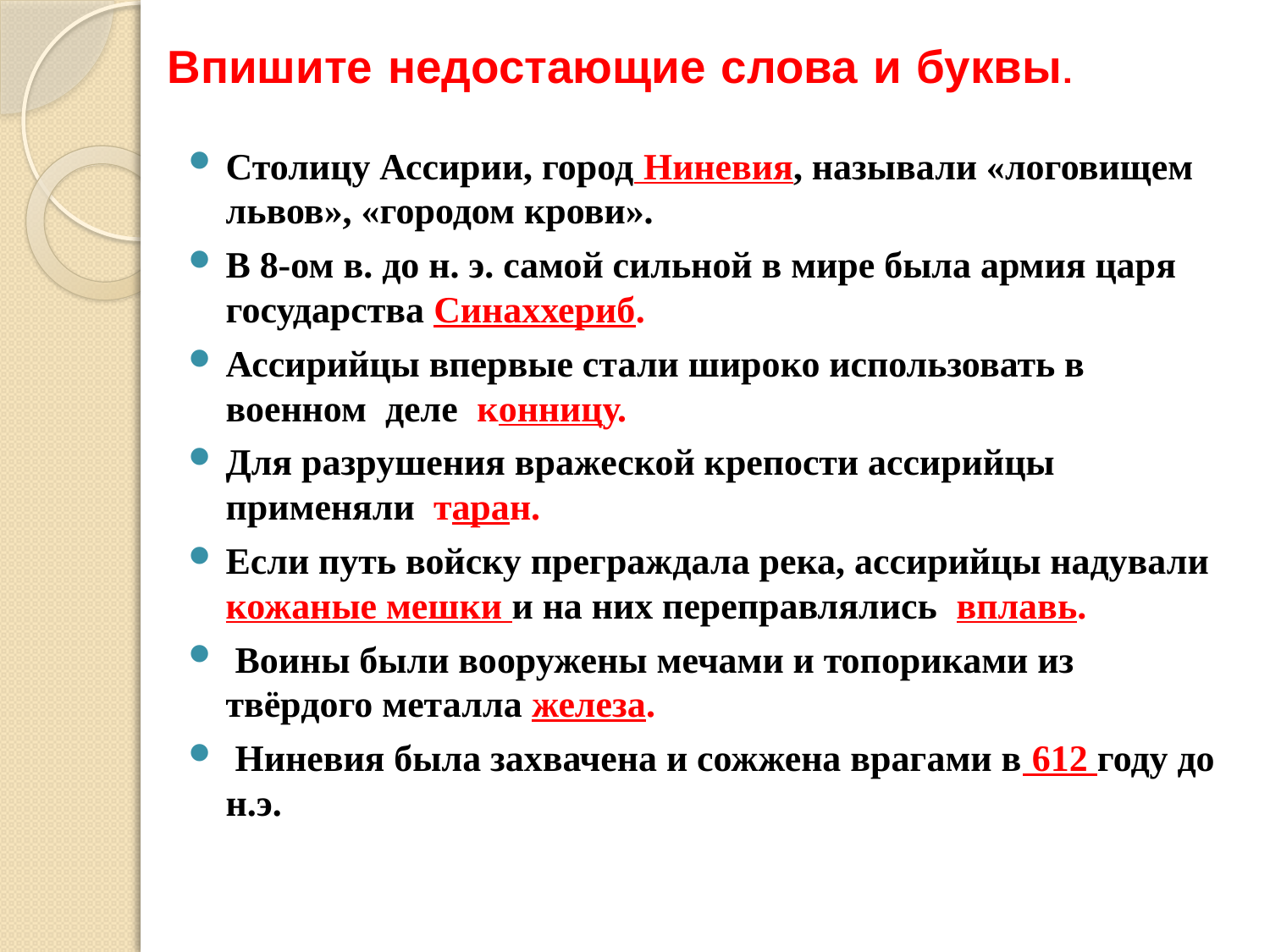

# Впишите недостающие слова и буквы.
Столицу Ассирии, город Ниневия, называли «логовищем львов», «городом крови».
В 8-ом в. до н. э. самой сильной в мире была армия царя государства Синаххериб.
Ассирийцы впервые стали широко использовать в военном  деле  конницу.
Для разрушения вражеской крепости ассирийцы применяли  таран.
Если путь войску преграждала река, ассирийцы надували кожаные мешки и на них переправлялись  вплавь.
 Воины были вооружены мечами и топориками из твёрдого металла железа.
 Ниневия была захвачена и сожжена врагами в 612 году до н.э.